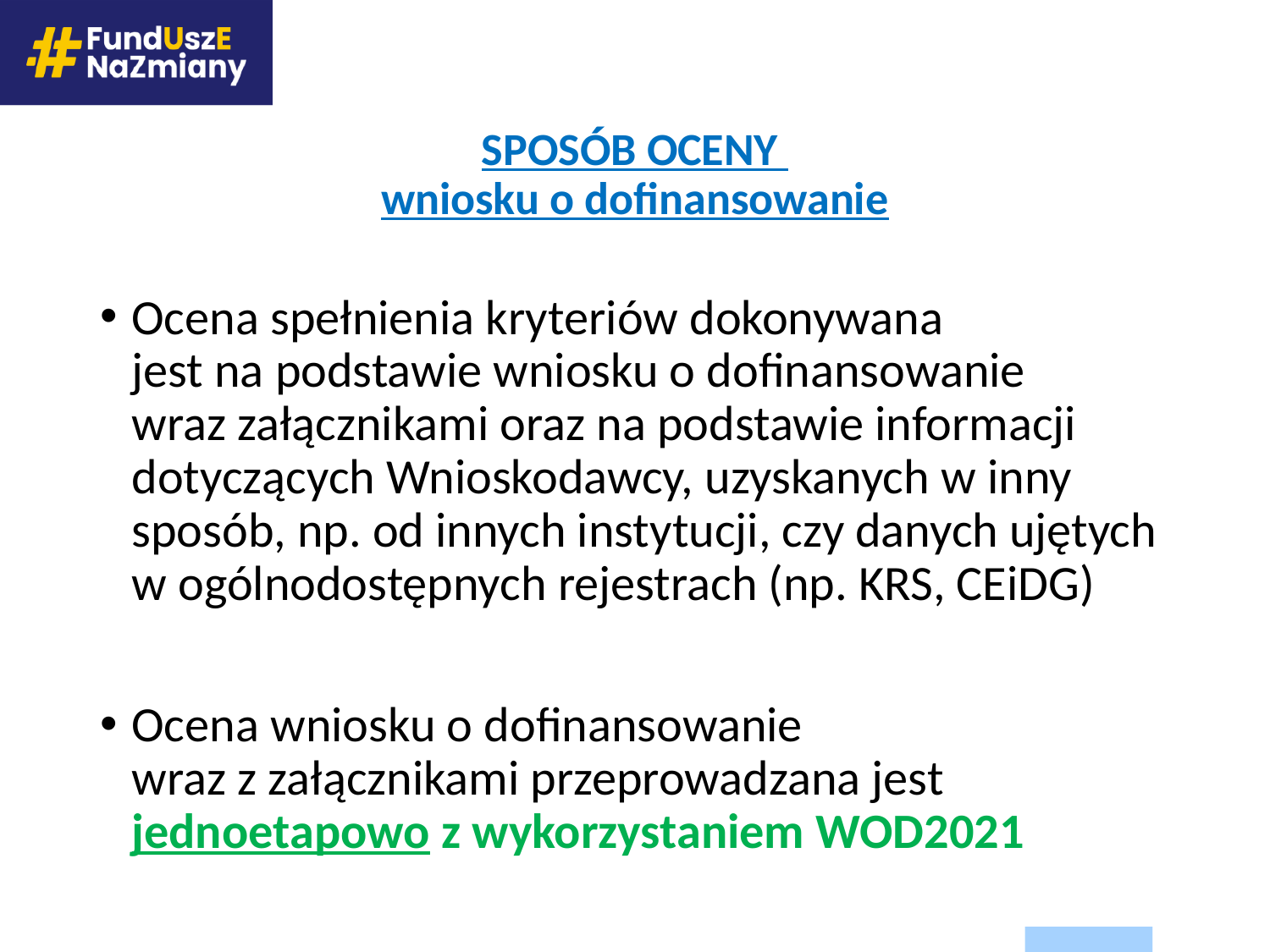

# SPOSÓB OCENY wniosku o dofinansowanie
Ocena spełnienia kryteriów dokonywana
jest na podstawie wniosku o dofinansowanie
wraz załącznikami oraz na podstawie informacji dotyczących Wnioskodawcy, uzyskanych w inny sposób, np. od innych instytucji, czy danych ujętych w ogólnodostępnych rejestrach (np. KRS, CEiDG)

Ocena wniosku o dofinansowanie
wraz z załącznikami przeprowadzana jest jednoetapowo z wykorzystaniem WOD2021